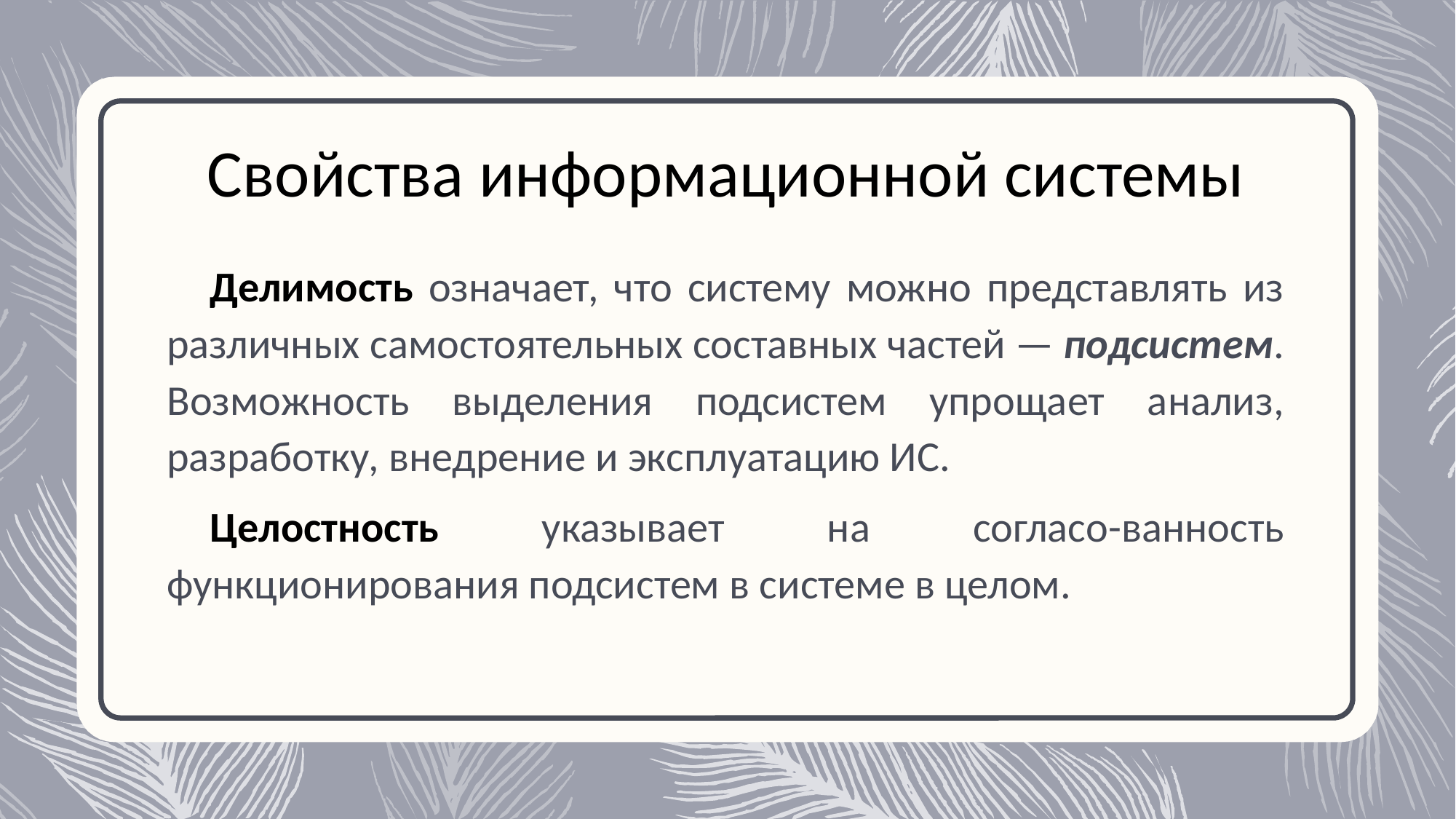

Свойства информационной системы
Делимость означает, что систему можно представлять из различных самостоятельных составных частей — подсистем. Возможность выделения подсистем упрощает анализ, разработку, внедрение и эксплуатацию ИС.
Целостность указывает на согласо-ванность функционирования подсистем в системе в целом.